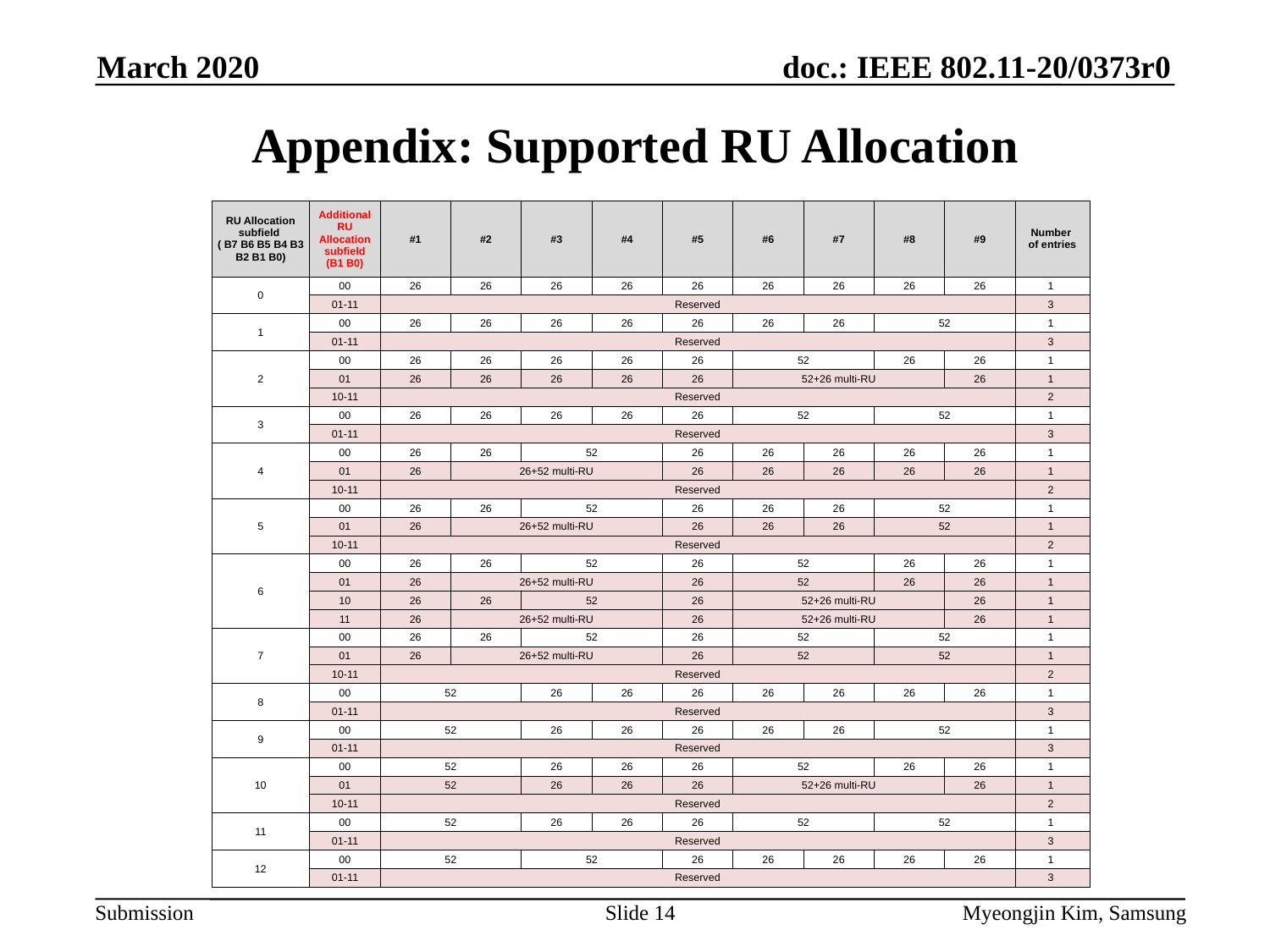

March 2020
# Appendix: Supported RU Allocation
| RU Allocation subfield ( B7 B6 B5 B4 B3 B2 B1 B0) | Additional RU Allocation subfield (B1 B0) | #1 | #2 | #3 | #4 | #5 | #6 | #7 | #8 | #9 | Number of entries |
| --- | --- | --- | --- | --- | --- | --- | --- | --- | --- | --- | --- |
| 0 | 00 | 26 | 26 | 26 | 26 | 26 | 26 | 26 | 26 | 26 | 1 |
|  | 01-11 | Reserved |  |  |  |  |  |  |  |  | 3 |
| 1 | 00 | 26 | 26 | 26 | 26 | 26 | 26 | 26 | 52 |  | 1 |
|  | 01-11 | Reserved |  |  |  |  |  |  |  |  | 3 |
| 2 | 00 | 26 | 26 | 26 | 26 | 26 | 52 |  | 26 | 26 | 1 |
|  | 01 | 26 | 26 | 26 | 26 | 26 | 52+26 multi-RU |  |  | 26 | 1 |
|  | 10-11 | Reserved |  |  |  |  |  |  |  |  | 2 |
| 3 | 00 | 26 | 26 | 26 | 26 | 26 | 52 |  | 52 |  | 1 |
|  | 01-11 | Reserved |  |  |  |  |  |  |  |  | 3 |
| 4 | 00 | 26 | 26 | 52 |  | 26 | 26 | 26 | 26 | 26 | 1 |
|  | 01 | 26 | 26+52 multi-RU |  |  | 26 | 26 | 26 | 26 | 26 | 1 |
|  | 10-11 | Reserved |  |  |  |  |  |  |  |  | 2 |
| 5 | 00 | 26 | 26 | 52 |  | 26 | 26 | 26 | 52 |  | 1 |
|  | 01 | 26 | 26+52 multi-RU |  |  | 26 | 26 | 26 | 52 |  | 1 |
|  | 10-11 | Reserved |  |  |  |  |  |  |  |  | 2 |
| 6 | 00 | 26 | 26 | 52 |  | 26 | 52 |  | 26 | 26 | 1 |
|  | 01 | 26 | 26+52 multi-RU |  |  | 26 | 52 |  | 26 | 26 | 1 |
|  | 10 | 26 | 26 | 52 |  | 26 | 52+26 multi-RU |  |  | 26 | 1 |
|  | 11 | 26 | 26+52 multi-RU |  |  | 26 | 52+26 multi-RU |  |  | 26 | 1 |
| 7 | 00 | 26 | 26 | 52 |  | 26 | 52 |  | 52 |  | 1 |
|  | 01 | 26 | 26+52 multi-RU |  |  | 26 | 52 |  | 52 |  | 1 |
|  | 10-11 | Reserved |  |  |  |  |  |  |  |  | 2 |
| 8 | 00 | 52 |  | 26 | 26 | 26 | 26 | 26 | 26 | 26 | 1 |
|  | 01-11 | Reserved |  |  |  |  |  |  |  |  | 3 |
| 9 | 00 | 52 |  | 26 | 26 | 26 | 26 | 26 | 52 |  | 1 |
|  | 01-11 | Reserved |  |  |  |  |  |  |  |  | 3 |
| 10 | 00 | 52 |  | 26 | 26 | 26 | 52 |  | 26 | 26 | 1 |
|  | 01 | 52 |  | 26 | 26 | 26 | 52+26 multi-RU |  |  | 26 | 1 |
|  | 10-11 | Reserved |  |  |  |  |  |  |  |  | 2 |
| 11 | 00 | 52 |  | 26 | 26 | 26 | 52 |  | 52 |  | 1 |
|  | 01-11 | Reserved |  |  |  |  |  |  |  |  | 3 |
| 12 | 00 | 52 |  | 52 |  | 26 | 26 | 26 | 26 | 26 | 1 |
|  | 01-11 | Reserved |  |  |  |  |  |  |  |  | 3 |
Slide 14
Myeongjin Kim, Samsung